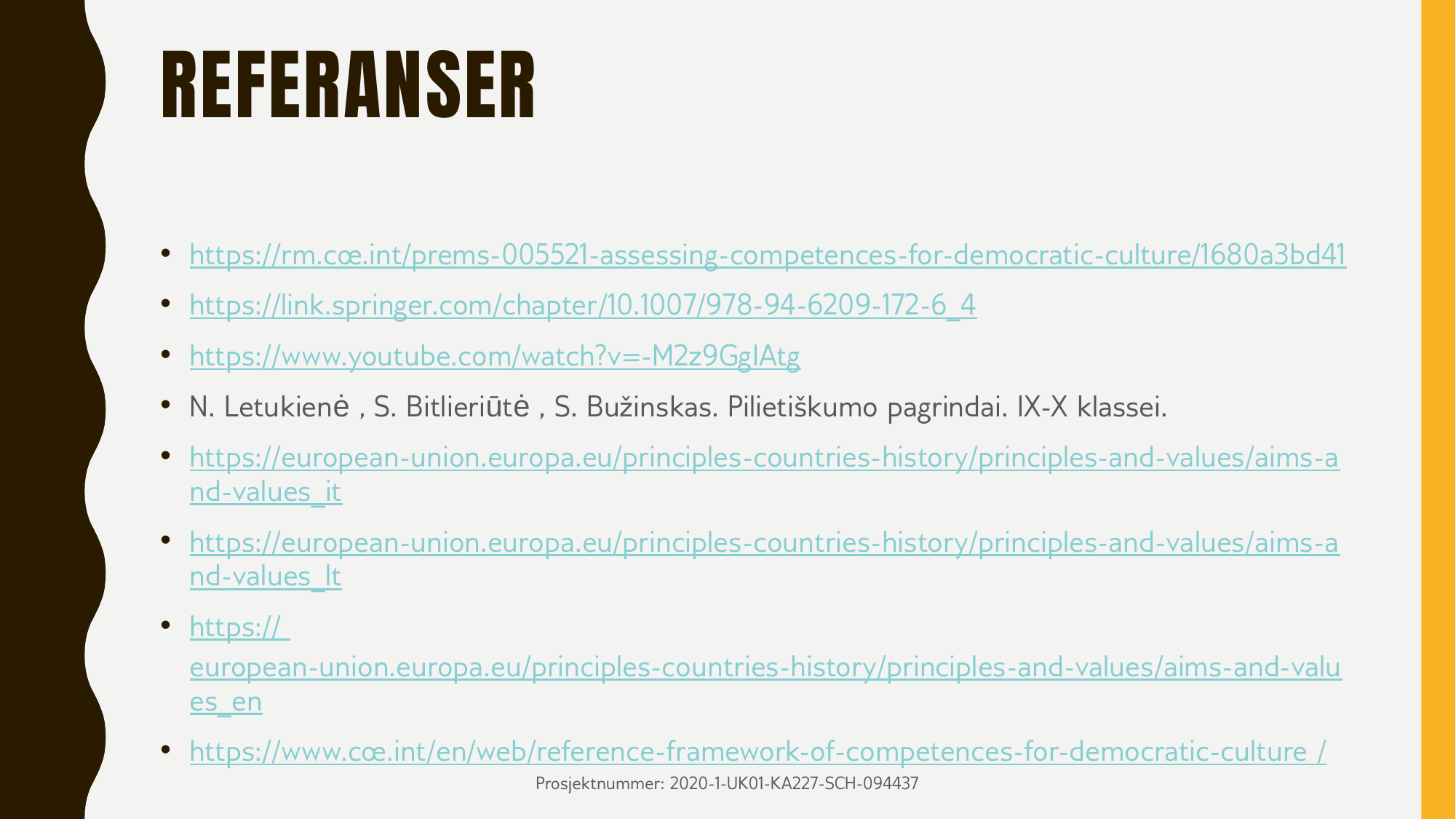

# REFERANSER

https://rm.coe.int/prems-005521-assessing-competences-for-democratic-culture/1680a3bd41
https://link.springer.com/chapter/10.1007/978-94-6209-172-6_4
https://www.youtube.com/watch?v=-M2z9GgIAtg
N. Letukienė , S. Bitlieriūtė , S. Bužinskas. Pilietiškumo pagrindai. IX-X klassei.
https://european-union.europa.eu/principles-countries-history/principles-and-values/aims-and-values_it
https://european-union.europa.eu/principles-countries-history/principles-and-values/aims-and-values_lt
https:// european-union.europa.eu/principles-countries-history/principles-and-values/aims-and-values_en
https://www.coe.int/en/web/reference-framework-of-competences-for-democratic-culture /

Prosjektnummer: 2020-1-UK01-KA227-SCH-094437